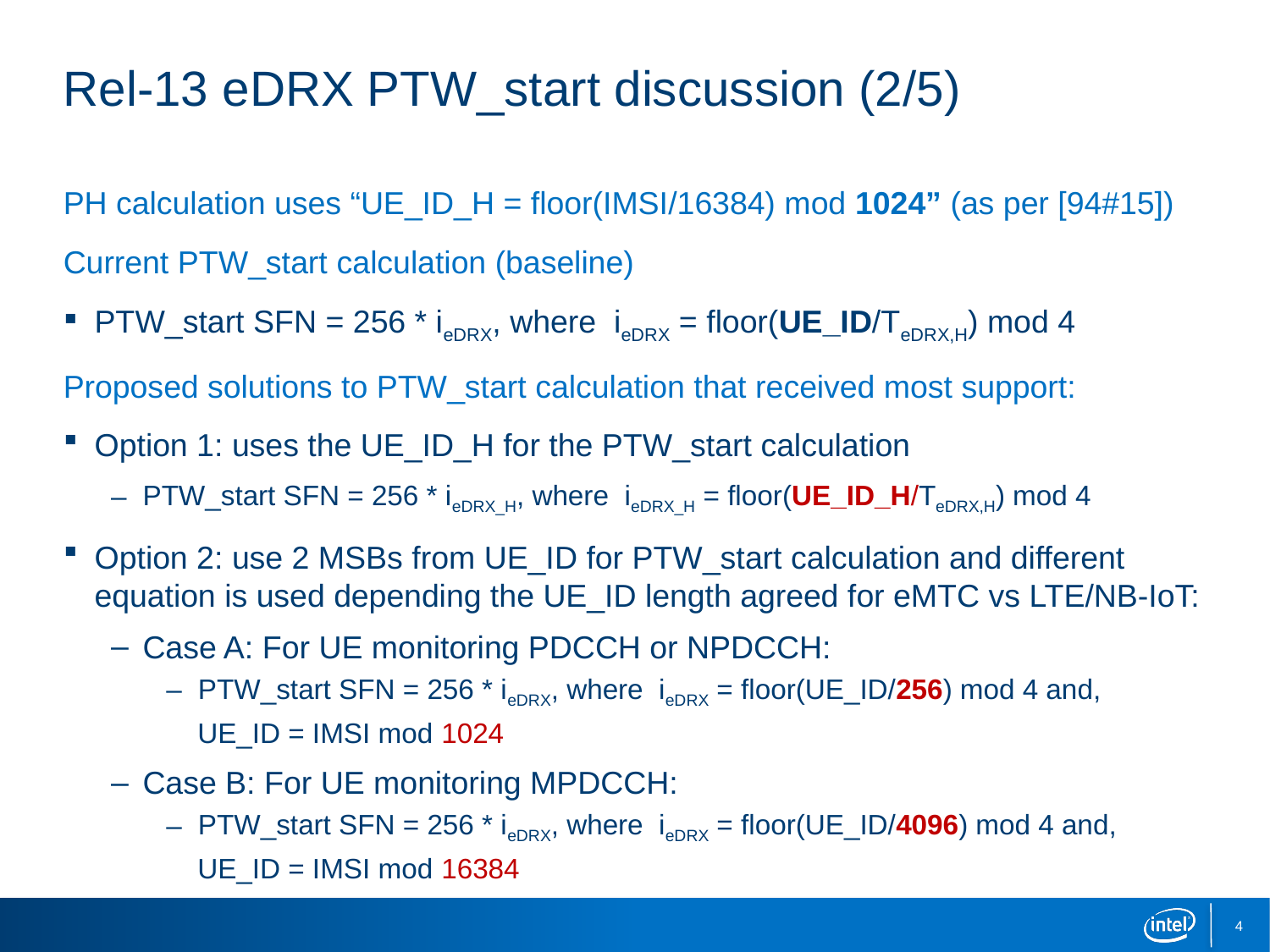

# Rel-13 eDRX PTW_start discussion (2/5)
PH calculation uses “UE_ID_H = floor(IMSI/16384) mod 1024” (as per [94#15])
Current PTW_start calculation (baseline)
PTW_start SFN = 256 * ieDRX, where  ieDRX = floor(UE_ID/TeDRX,H) mod 4
Proposed solutions to PTW_start calculation that received most support:
Option 1: uses the UE_ID_H for the PTW_start calculation
PTW_start SFN = 256 * ieDRX_H, where  ieDRX_H = floor(UE_ID_H/TeDRX,H) mod 4
Option 2: use 2 MSBs from UE_ID for PTW_start calculation and different equation is used depending the UE_ID length agreed for eMTC vs LTE/NB-IoT:
Case A: For UE monitoring PDCCH or NPDCCH:
PTW_start SFN = 256 * ieDRX, where  ieDRX = floor(UE_ID/256) mod 4 and,
    UE_ID = IMSI mod 1024
Case B: For UE monitoring MPDCCH:
PTW_start SFN = 256 * ieDRX, where  ieDRX = floor(UE_ID/4096) mod 4 and,
    UE_ID = IMSI mod 16384

4